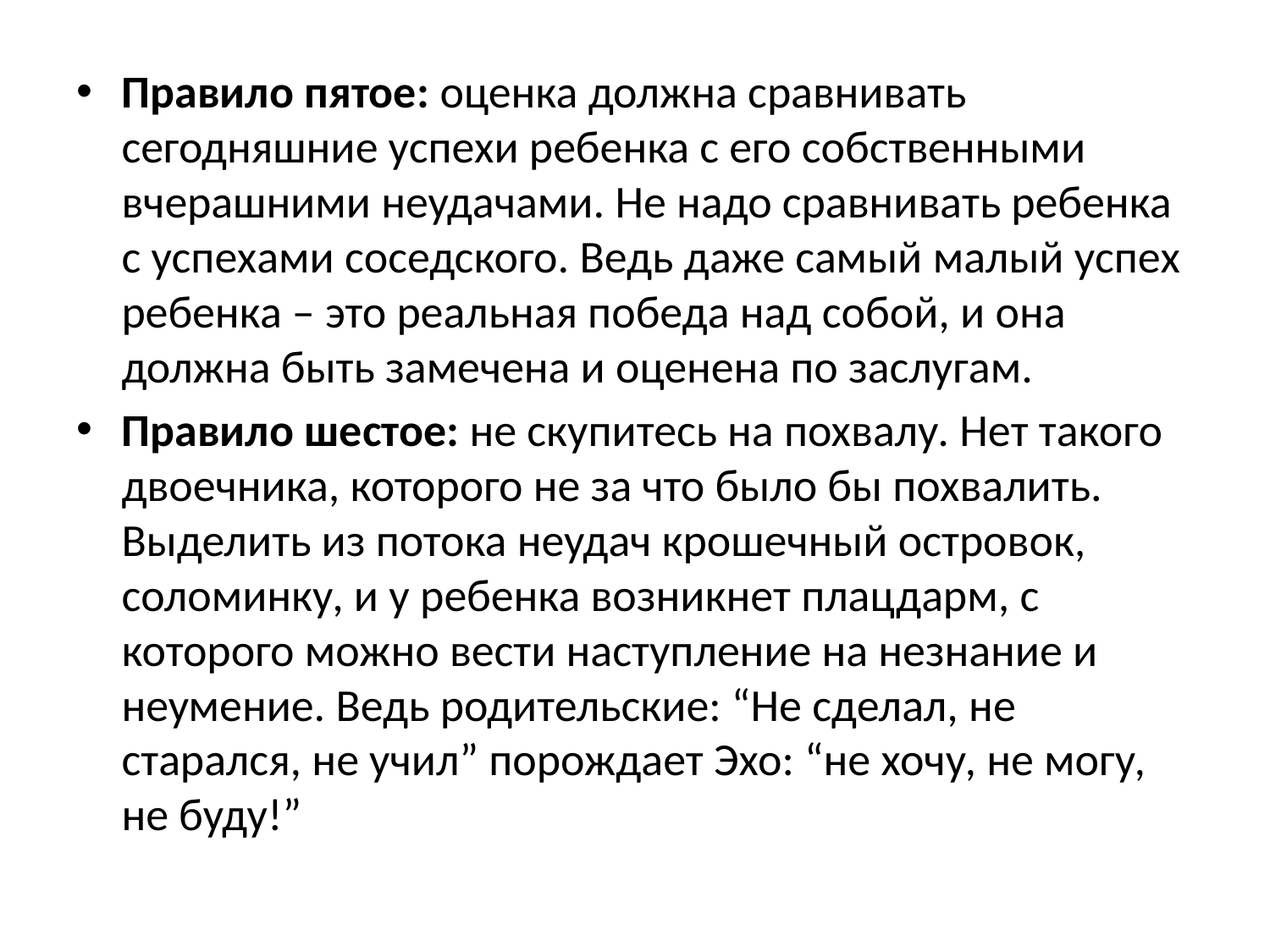

Правило пятое: оценка должна сравнивать сегодняшние успехи ребенка с его собственными вчерашними неудачами. Не надо сравнивать ребенка с успехами соседского. Ведь даже самый малый успех ребенка – это реальная победа над собой, и она должна быть замечена и оценена по заслугам.
Правило шестое: не скупитесь на похвалу. Нет такого двоечника, которого не за что было бы похвалить. Выделить из потока неудач крошечный островок, соломинку, и у ребенка возникнет плацдарм, с которого можно вести наступление на незнание и неумение. Ведь родительские: “Не сделал, не старался, не учил” порождает Эхо: “не хочу, не могу, не буду!”